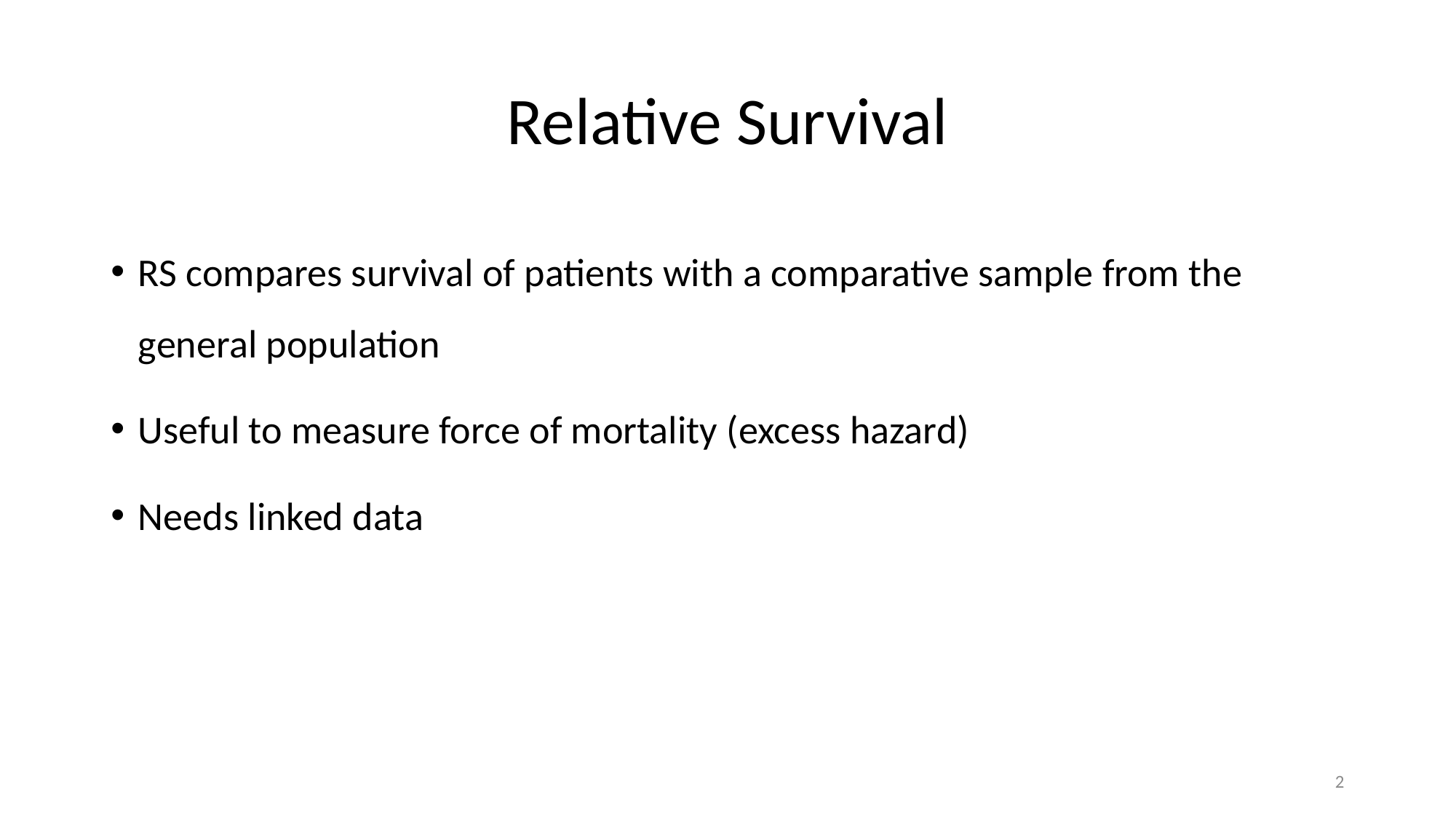

# Relative Survival
RS compares survival of patients with a comparative sample from the general population
Useful to measure force of mortality (excess hazard)
Needs linked data
2